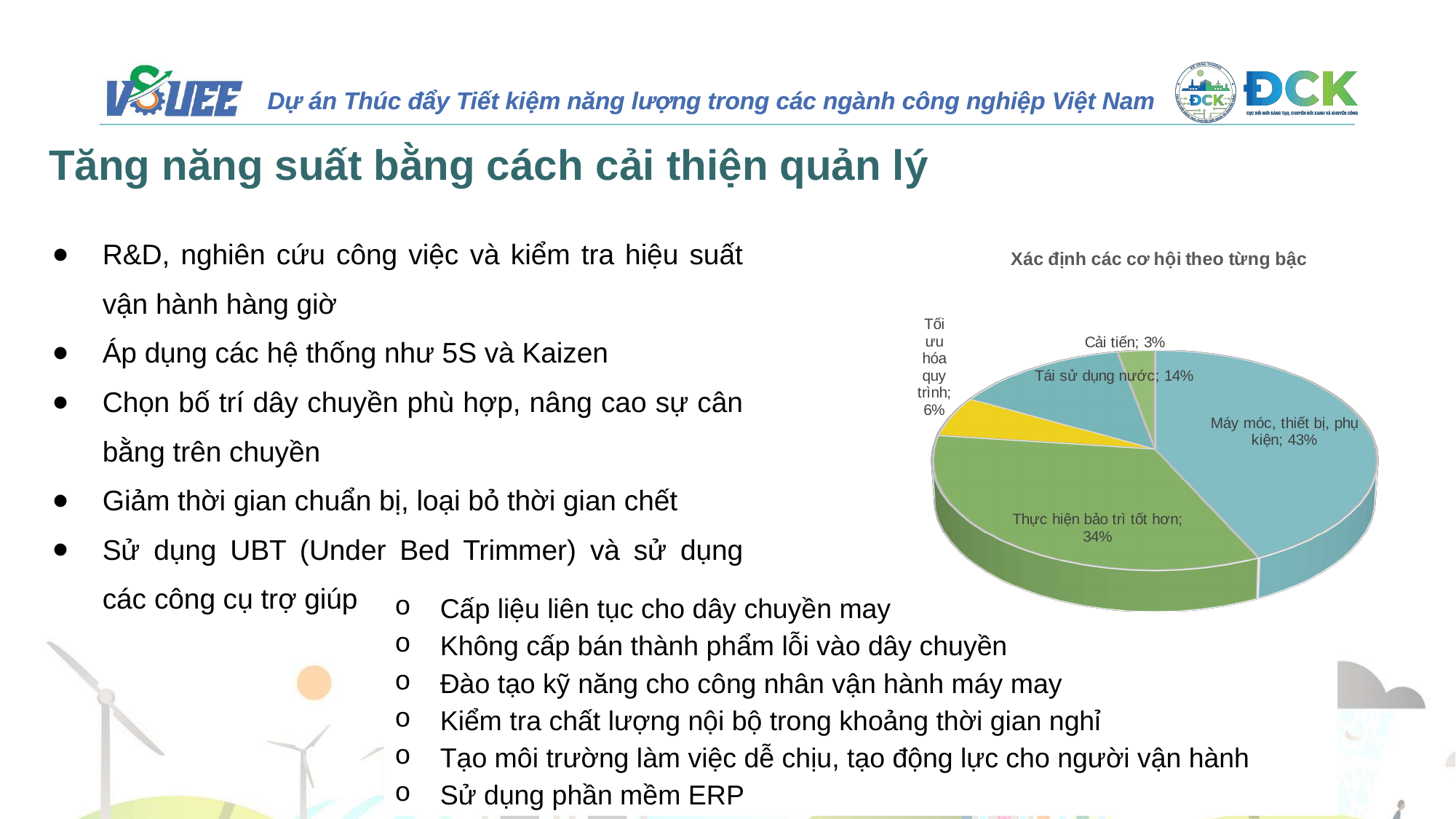

# Tăng năng suất bằng cách cải thiện quản lý
R&D, nghiên cứu công việc và kiểm tra hiệu suất vận hành hàng giờ
Áp dụng các hệ thống như 5S và Kaizen
Chọn bố trí dây chuyền phù hợp, nâng cao sự cân bằng trên chuyền
Giảm thời gian chuẩn bị, loại bỏ thời gian chết
Sử dụng UBT (Under Bed Trimmer) và sử dụng các công cụ trợ giúp

[unsupported chart]

Cấp liệu liên tục cho dây chuyền may
Không cấp bán thành phẩm lỗi vào dây chuyền
Đào tạo kỹ năng cho công nhân vận hành máy may
Kiểm tra chất lượng nội bộ trong khoảng thời gian nghỉ
Tạo môi trường làm việc dễ chịu, tạo động lực cho người vận hành
Sử dụng phần mềm ERP